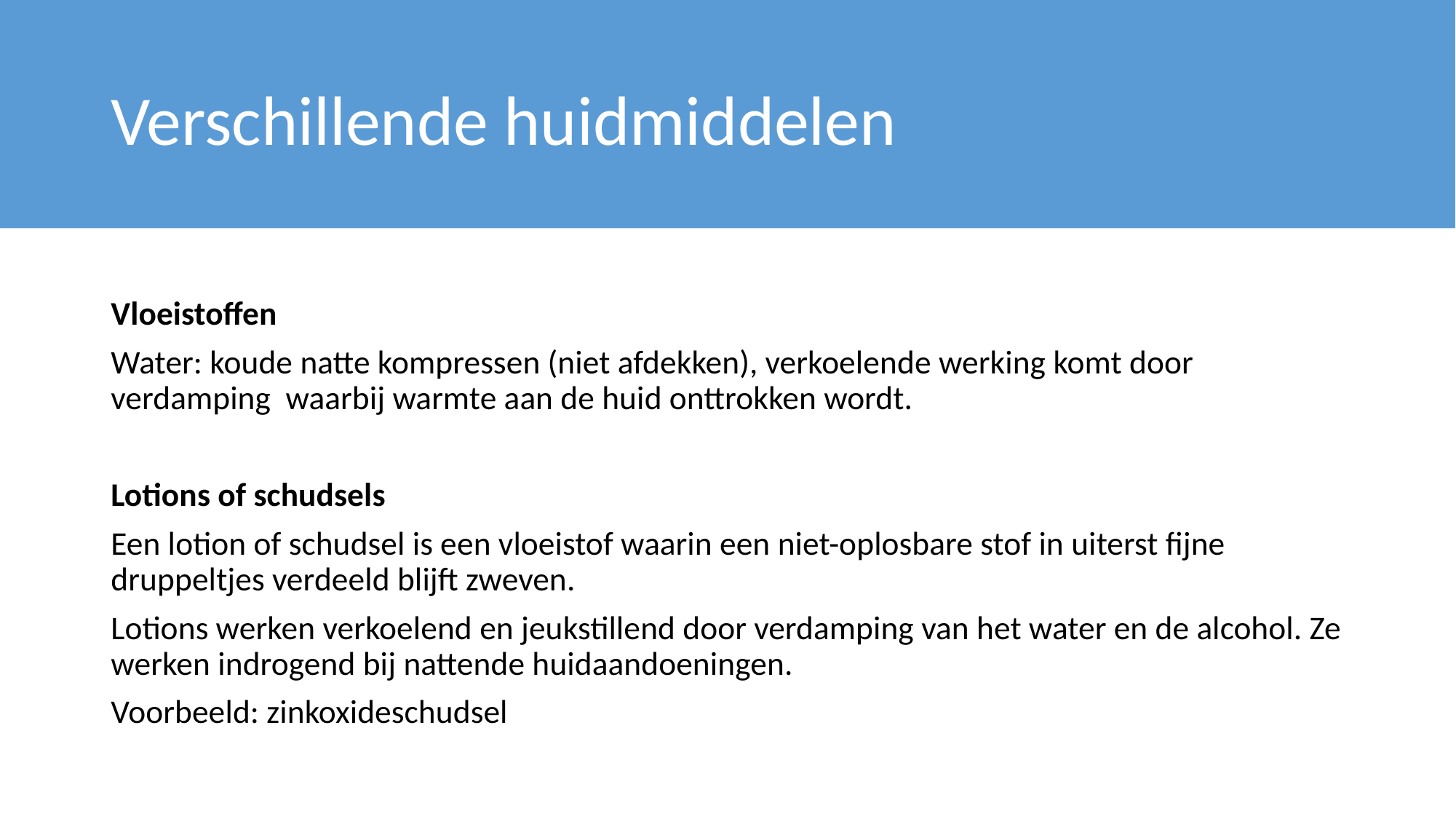

# Verschillende huidmiddelen
Vloeistoffen
Water: koude natte kompressen (niet afdekken), verkoelende werking komt door verdamping  waarbij warmte aan de huid onttrokken wordt.

Lotions of schudsels
Een lotion of schudsel is een vloeistof waarin een niet-oplosbare stof in uiterst fijne druppeltjes verdeeld blijft zweven.
Lotions werken verkoelend en jeukstillend door verdamping van het water en de alcohol. Ze werken indrogend bij nattende huidaandoeningen.
Voorbeeld: zinkoxideschudsel